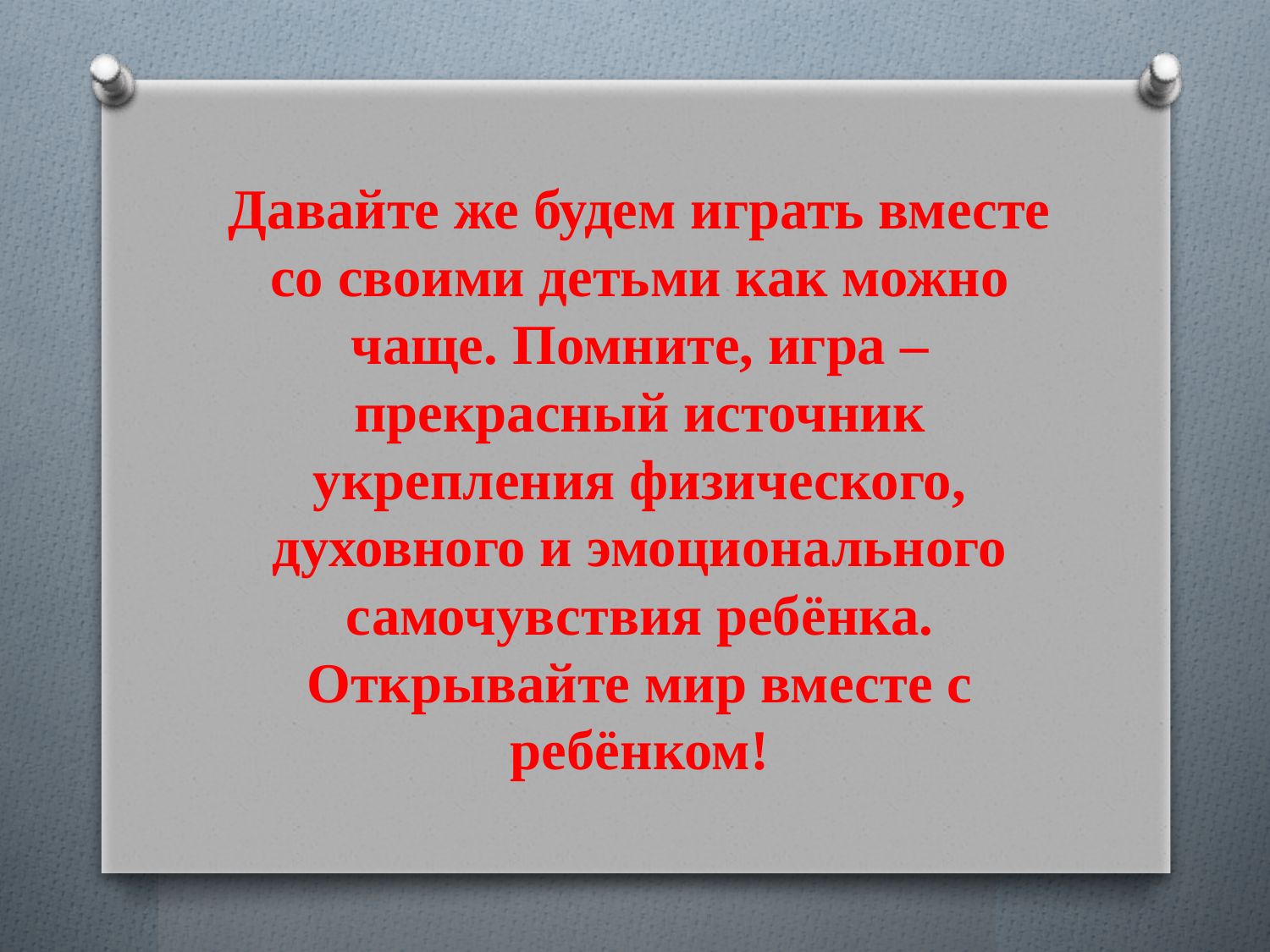

Давайте же будем играть вместе со своими детьми как можно чаще. Помните, игра – прекрасный источник укрепления физического, духовного и эмоционального самочувствия ребёнка. Открывайте мир вместе с ребёнком!